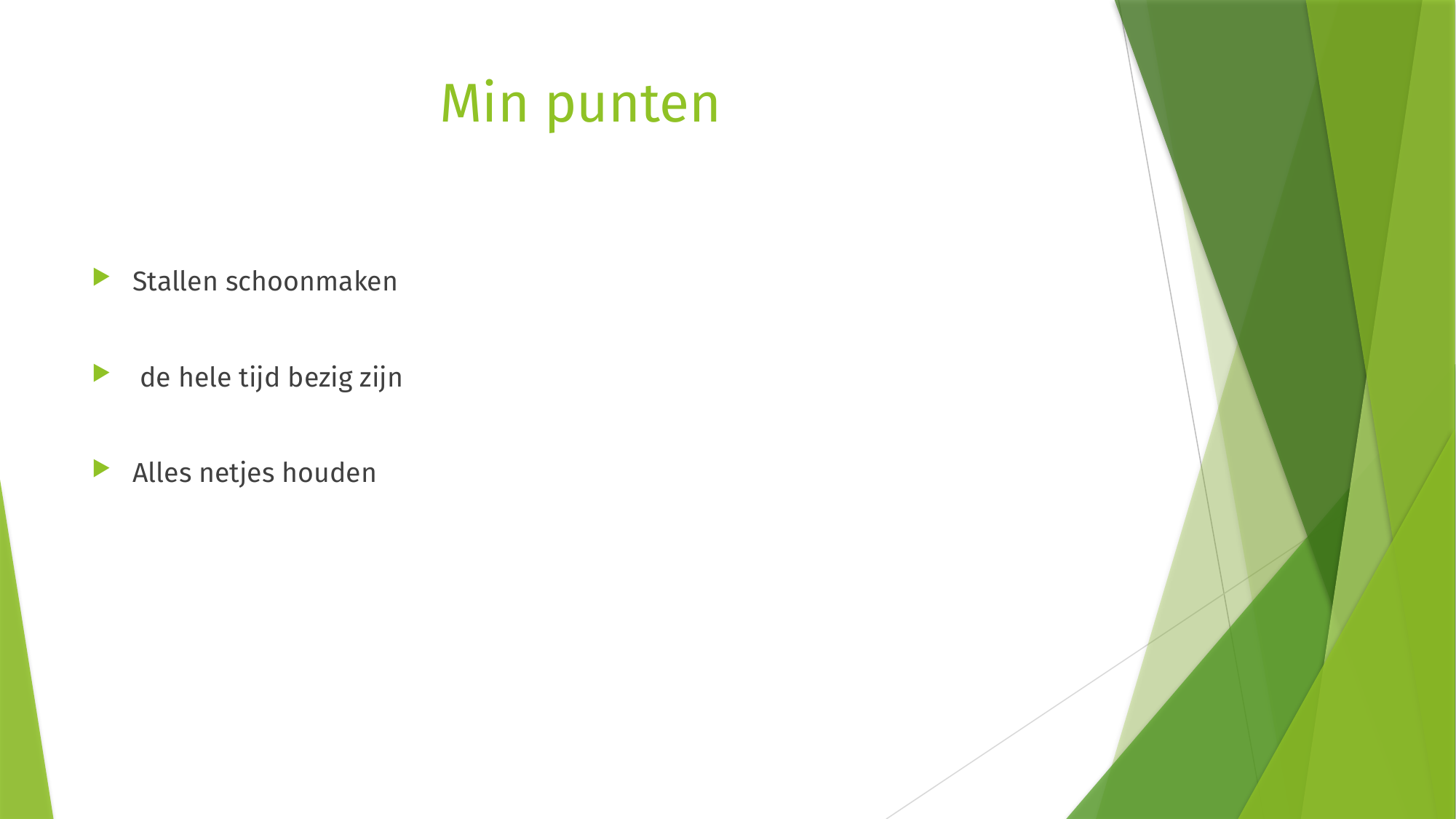

# Min punten
Stallen schoonmaken

 de hele tijd bezig zijn

Alles netjes houden